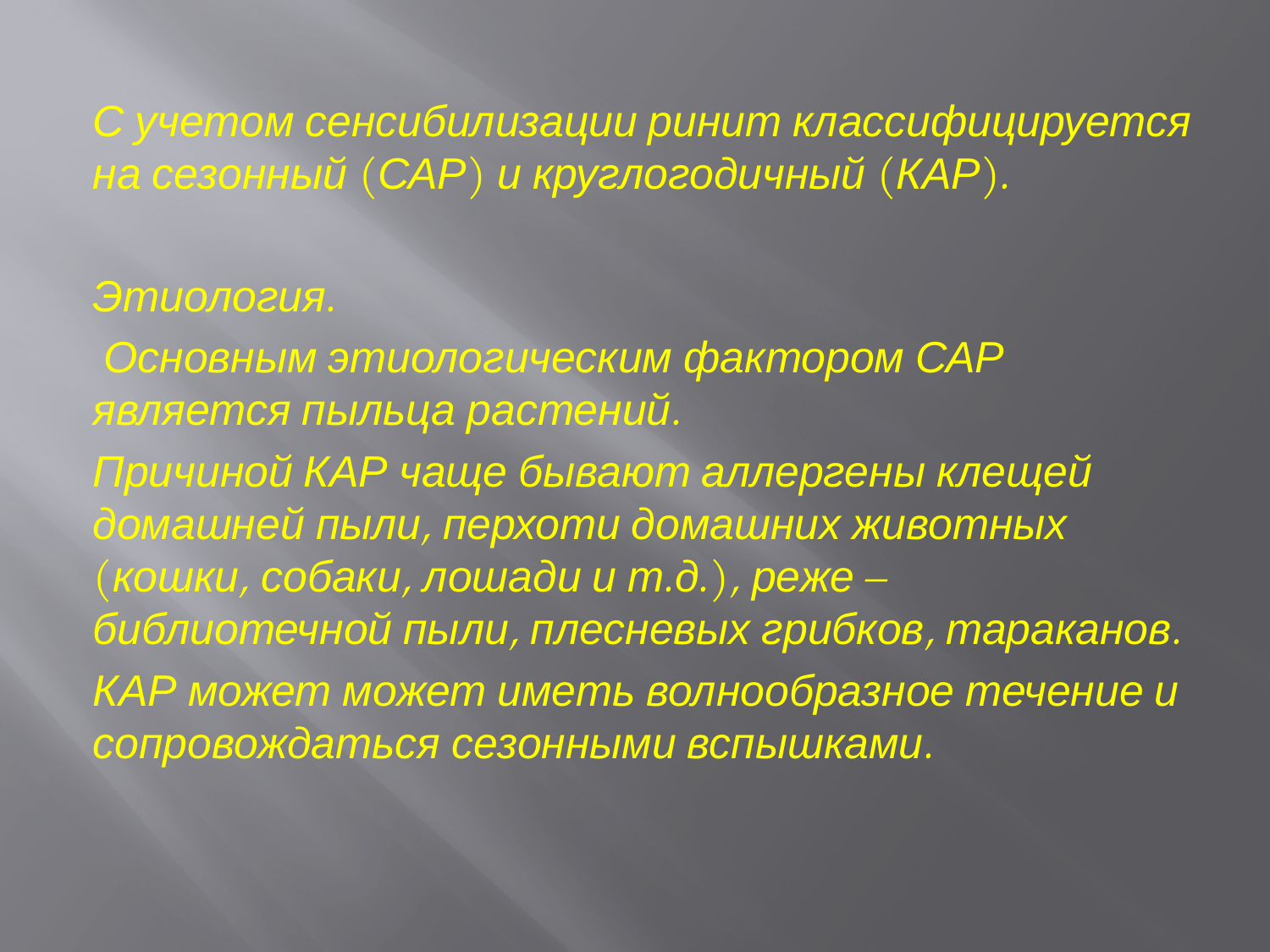

С учетом сенсибилизации ринит классифицируется на сезонный (САР) и круглогодичный (КАР).

Этиология.
 Основным этиологическим фактором САР является пыльца растений.
Причиной КАР чаще бывают аллергены клещей домашней пыли, перхоти домашних животных (кошки, собаки, лошади и т.д.), реже – библиотечной пыли, плесневых грибков, тараканов.
КАР может может иметь волнообразное течение и сопровождаться сезонными вспышками.